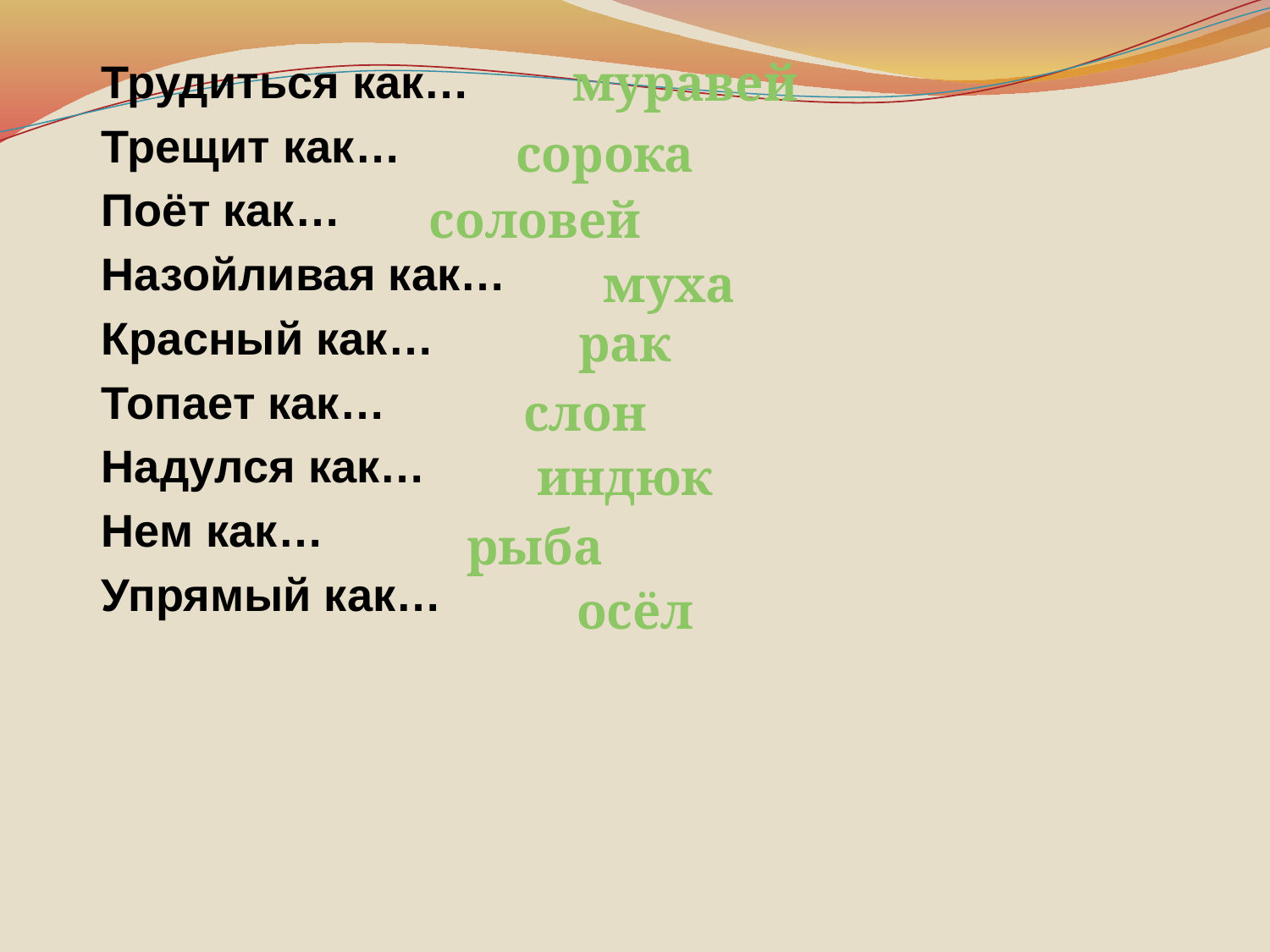

Трудиться как…
  Трещит как…
  Поёт как…
  Назойливая как…
  Красный как…
  Топает как…
  Надулся как…
  Нем как…
  Упрямый как…

муравей
#
сорока
соловей
муха
рак
слон
индюк
рыба
осёл